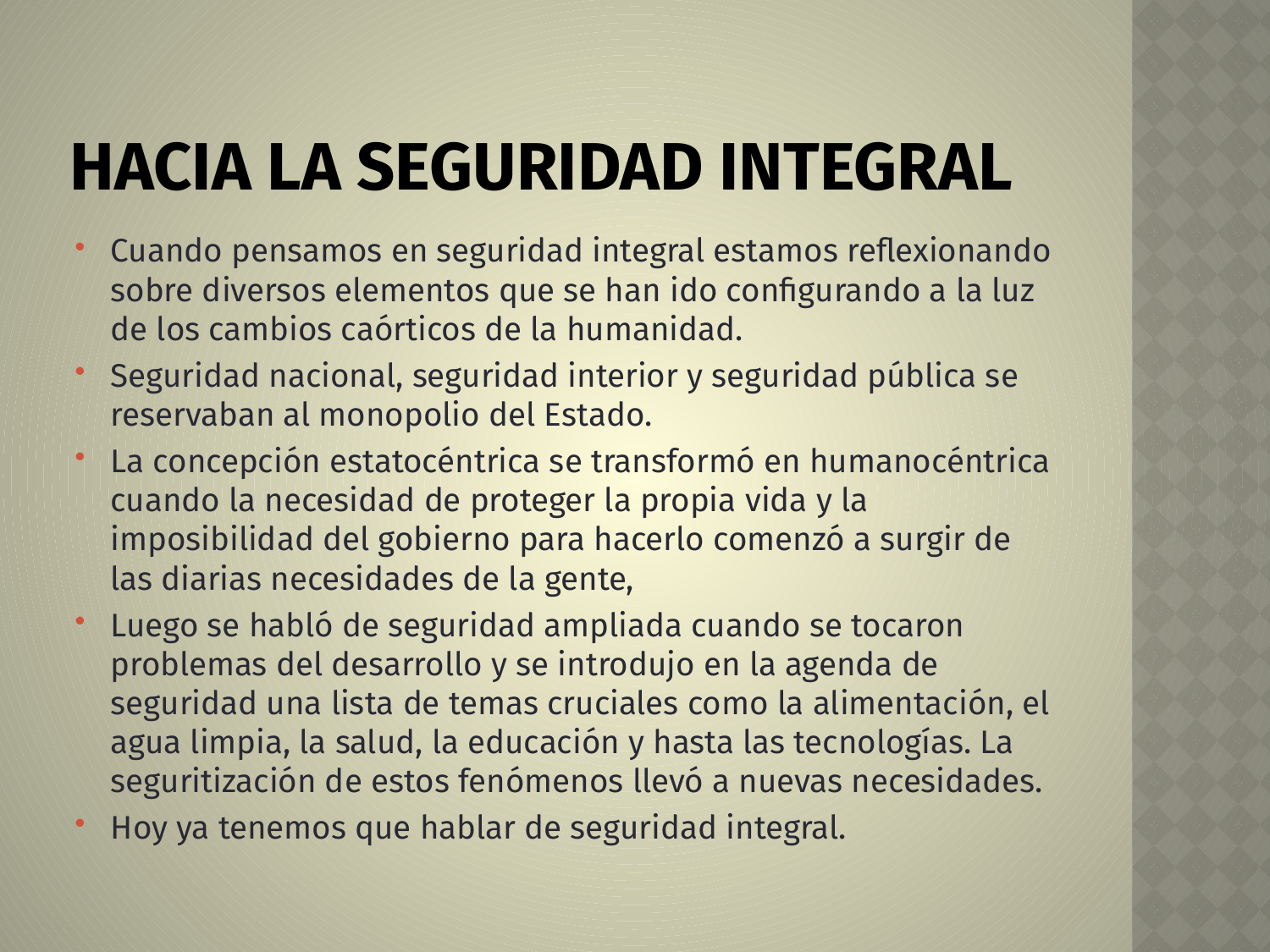

# HACIA LA SEGURIDAD INTEGRAL
Cuando pensamos en seguridad integral estamos reflexionando sobre diversos elementos que se han ido configurando a la luz de los cambios caórticos de la humanidad.
Seguridad nacional, seguridad interior y seguridad pública se reservaban al monopolio del Estado.
La concepción estatocéntrica se transformó en humanocéntrica cuando la necesidad de proteger la propia vida y la imposibilidad del gobierno para hacerlo comenzó a surgir de las diarias necesidades de la gente,
Luego se habló de seguridad ampliada cuando se tocaron problemas del desarrollo y se introdujo en la agenda de seguridad una lista de temas cruciales como la alimentación, el agua limpia, la salud, la educación y hasta las tecnologías. La seguritización de estos fenómenos llevó a nuevas necesidades.
Hoy ya tenemos que hablar de seguridad integral.